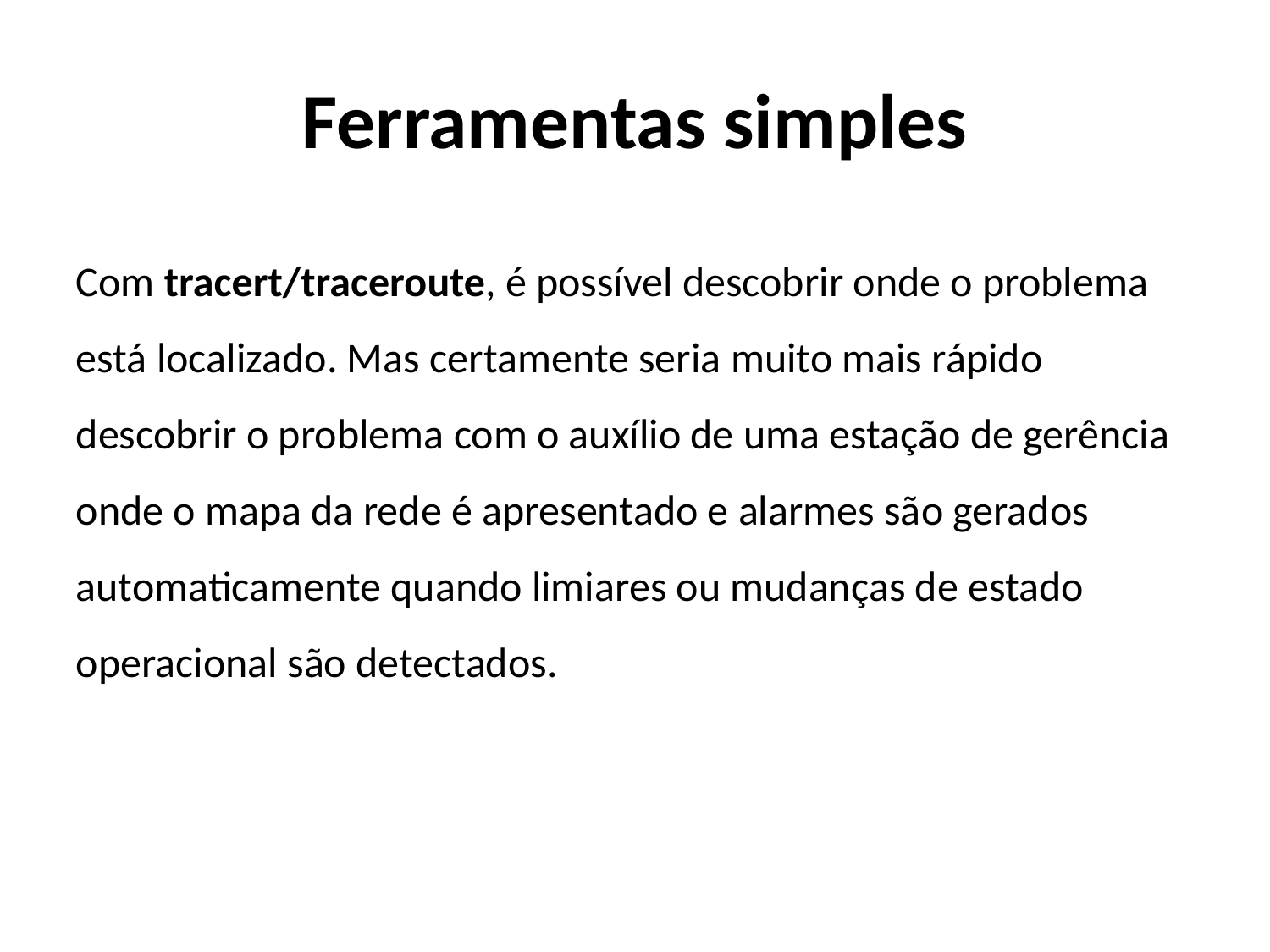

Ferramentas simples
Com tracert/traceroute, é possível descobrir onde o problema está localizado. Mas certamente seria muito mais rápido descobrir o problema com o auxílio de uma estação de gerência onde o mapa da rede é apresentado e alarmes são gerados automaticamente quando limiares ou mudanças de estado operacional são detectados.